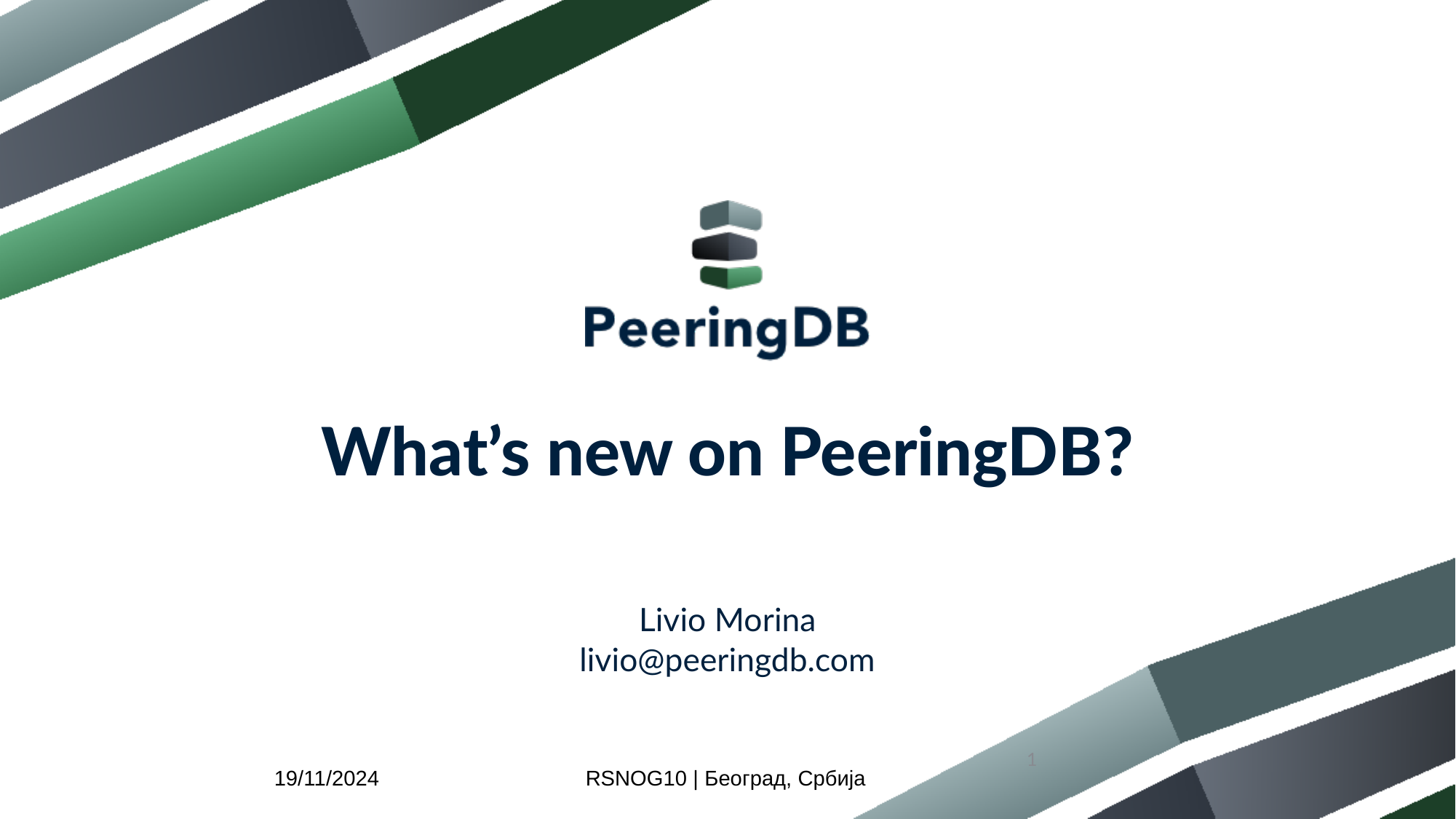

What’s new on PeeringDB?
Livio Morina
livio@peeringdb.com
1
19/11/2024
RSNOG10 | Бeoгpaд, Србија